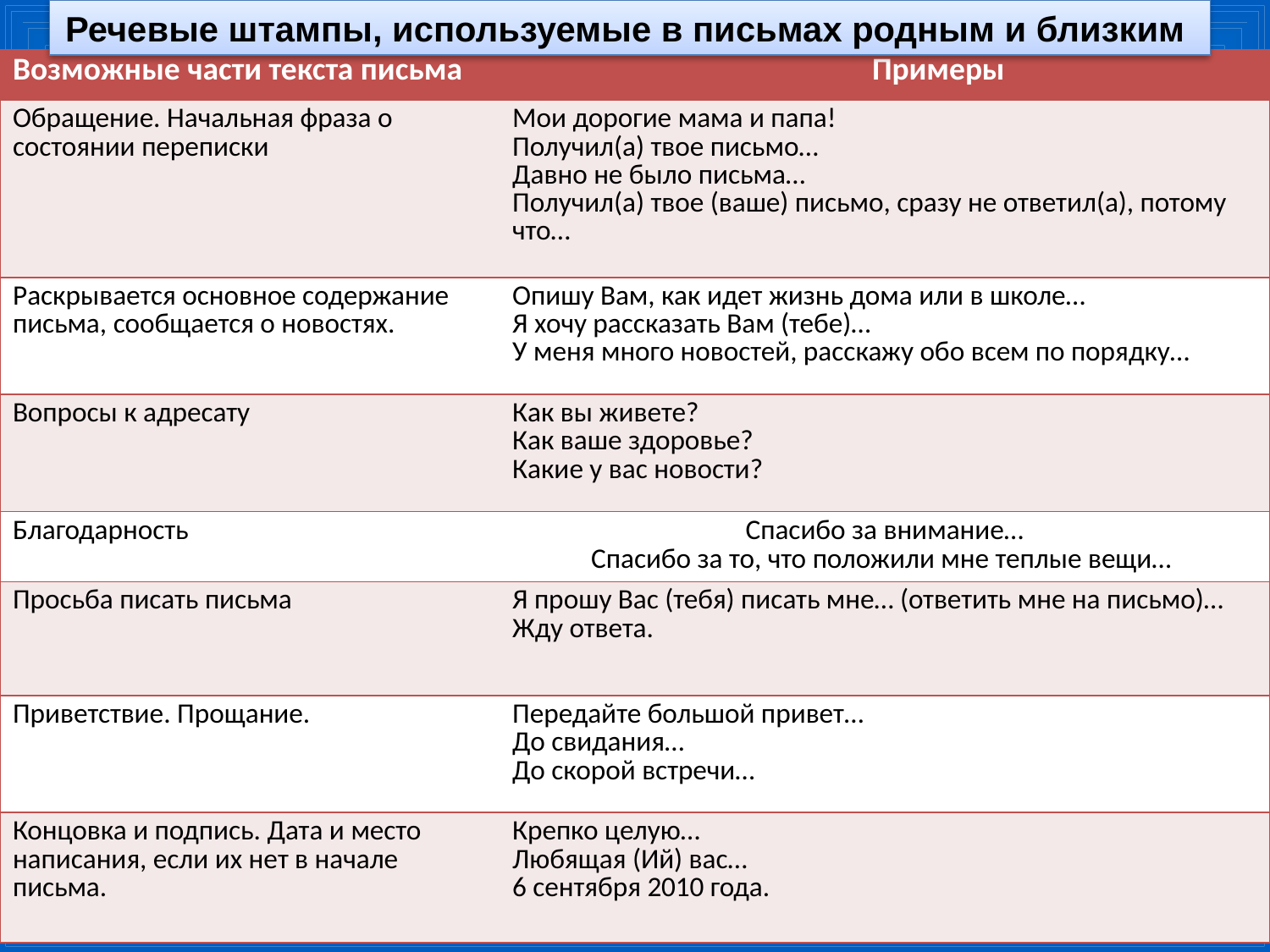

Речевые штампы, используемые в письмах родным и близким
| Возможные части текста письма | Примеры |
| --- | --- |
| Обращение. Начальная фраза о состоянии переписки | Мои дорогие мама и папа! Получил(а) твое письмо… Давно не было письма… Получил(а) твое (ваше) письмо, сразу не ответил(а), потому что… |
| Раскрывается основное содержание письма, сообщается о новостях. | Опишу Вам, как идет жизнь дома или в школе… Я хочу рассказать Вам (тебе)… У меня много новостей, расскажу обо всем по порядку… |
| Вопросы к адресату | Как вы живете? Как ваше здоровье? Какие у вас новости? |
| Благодарность | Спасибо за внимание… Спасибо за то, что положили мне теплые вещи… |
| Просьба писать письма | Я прошу Вас (тебя) писать мне… (ответить мне на письмо)… Жду ответа. |
| Приветствие. Прощание. | Передайте большой привет… До свидания… До скорой встречи… |
| Концовка и подпись. Дата и место написания, если их нет в начале письма. | Крепко целую… Любящая (Ий) вас… 6 сентября 2010 года. |
|  |  |
| --- | --- |
18